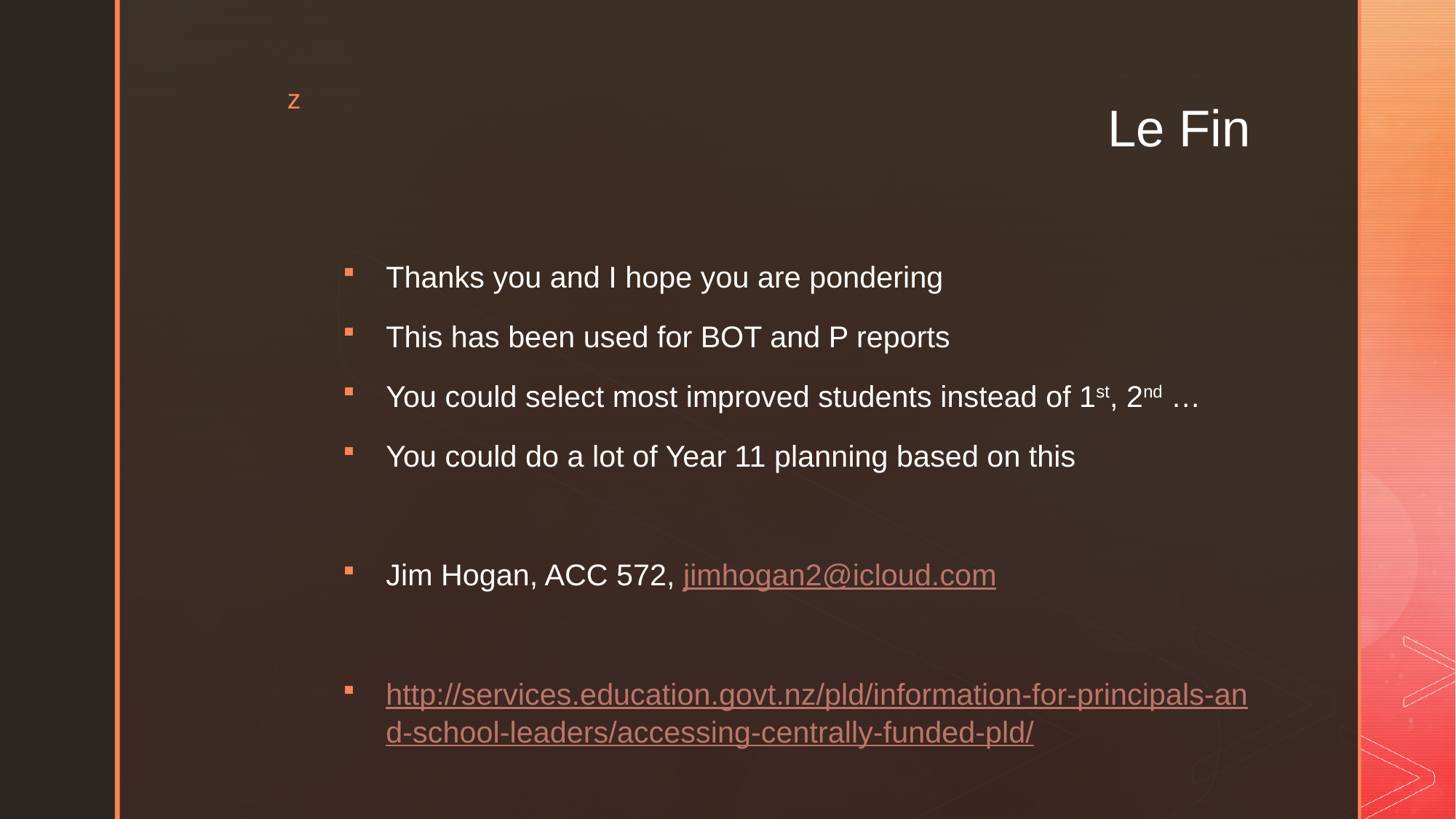

# Le Fin
Thanks you and I hope you are pondering
This has been used for BOT and P reports
You could select most improved students instead of 1st, 2nd …
You could do a lot of Year 11 planning based on this

Jim Hogan, ACC 572, jimhogan2@icloud.com

http://services.education.govt.nz/pld/information-for-principals-and-school-leaders/accessing-centrally-funded-pld/